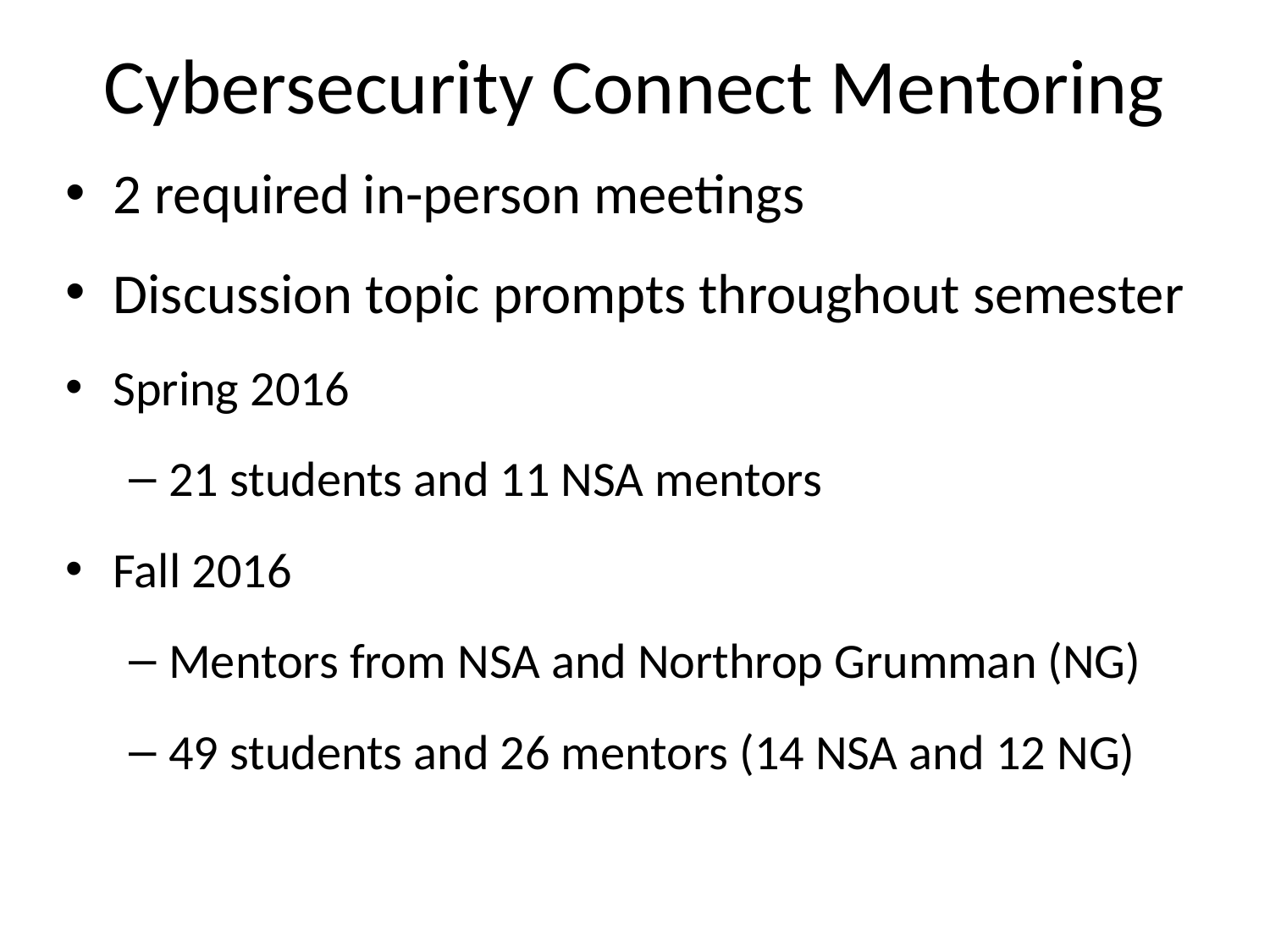

# Cybersecurity Connect Mentoring
2 required in-person meetings
Discussion topic prompts throughout semester
Spring 2016
21 students and 11 NSA mentors
Fall 2016
Mentors from NSA and Northrop Grumman (NG)
49 students and 26 mentors (14 NSA and 12 NG)